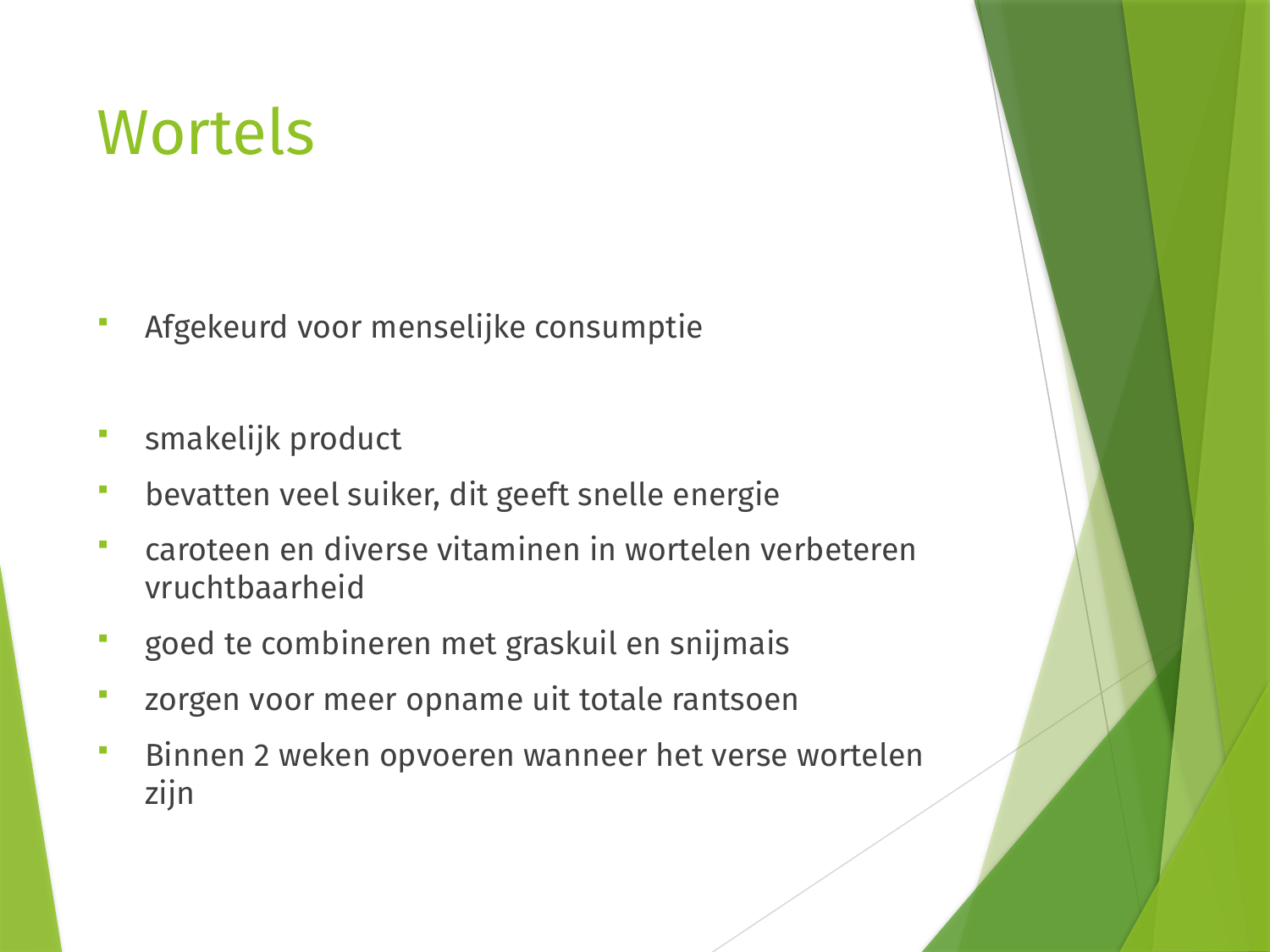

# Wortels
Afgekeurd voor menselijke consumptie

smakelijk product
bevatten veel suiker, dit geeft snelle energie
caroteen en diverse vitaminen in wortelen verbeteren vruchtbaarheid
goed te combineren met graskuil en snijmais
zorgen voor meer opname uit totale rantsoen
Binnen 2 weken opvoeren wanneer het verse wortelen zijn